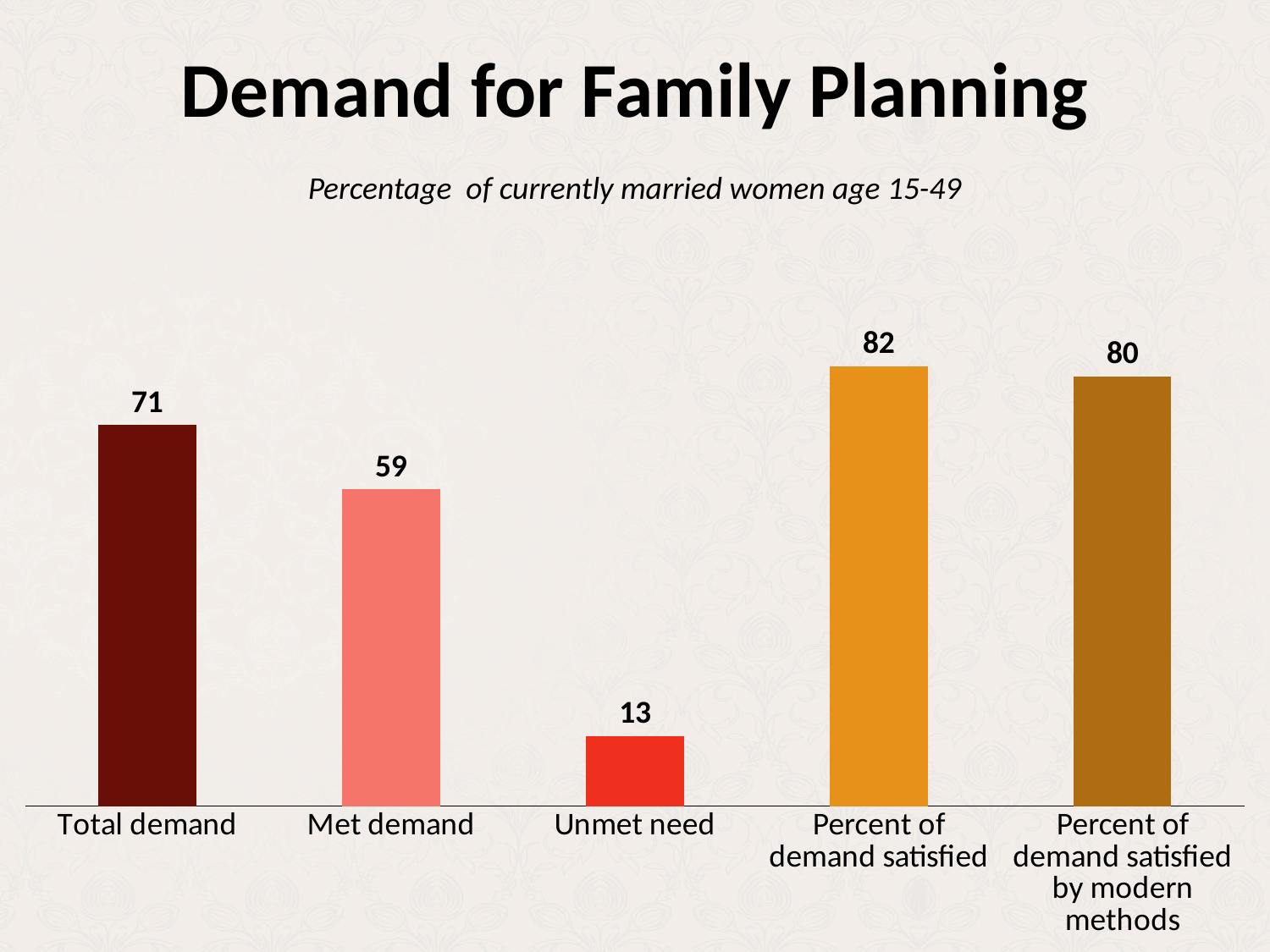

# Demand for Family Planning
Percentage  of currently married women age 15-49

### Chart

| Category | Column1 |
|---|---|
| Total demand | 71.0 |
| Met demand | 59.0 |
| Unmet need | 13.0 |
| Percent of demand satisfied | 82.0 |
| Percent of demand satisfied by modern methods | 80.0 |